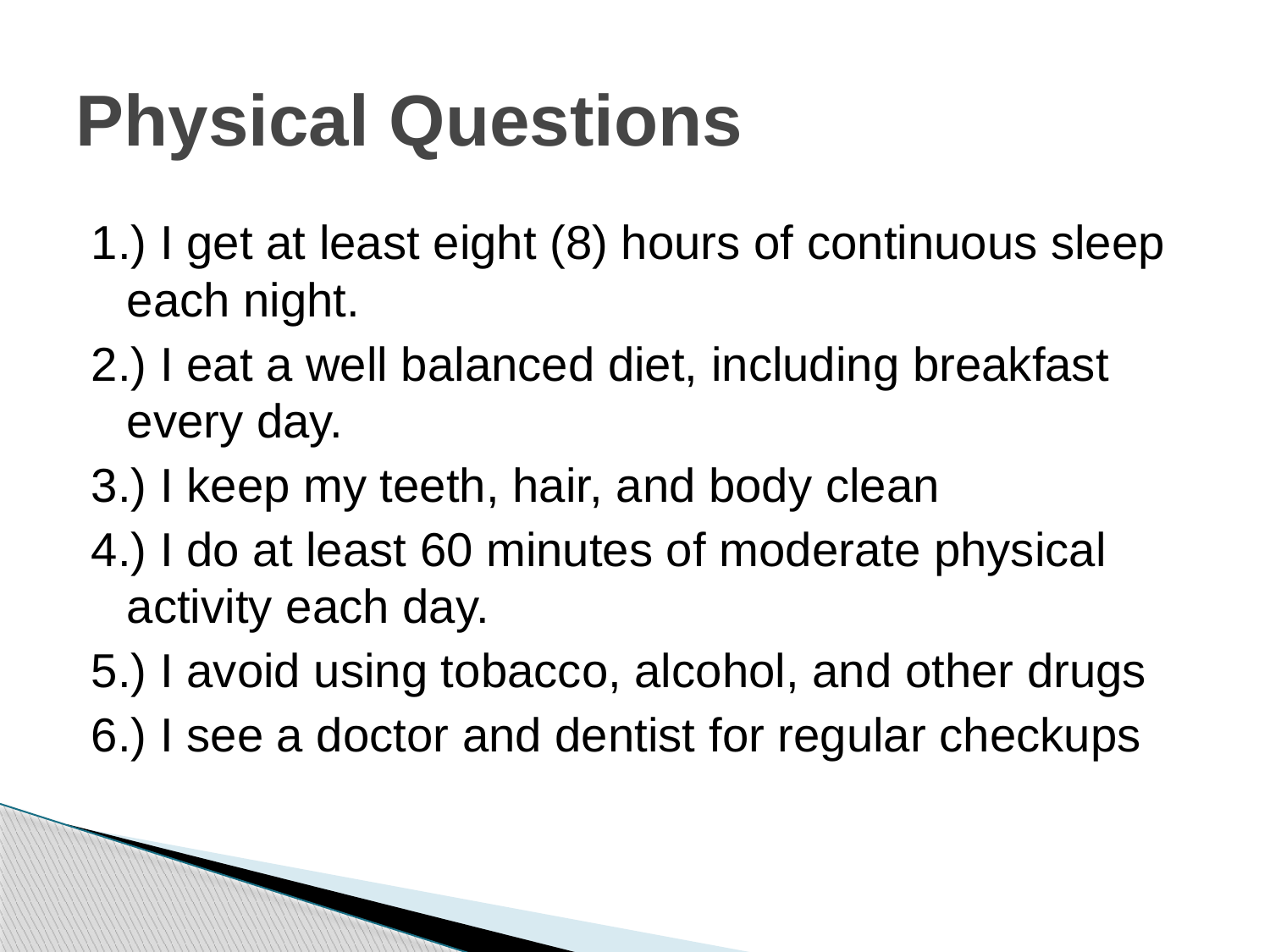

# Physical Questions
1.) I get at least eight (8) hours of continuous sleep each night.
2.) I eat a well balanced diet, including breakfast every day.
3.) I keep my teeth, hair, and body clean
4.) I do at least 60 minutes of moderate physical activity each day.
5.) I avoid using tobacco, alcohol, and other drugs
6.) I see a doctor and dentist for regular checkups